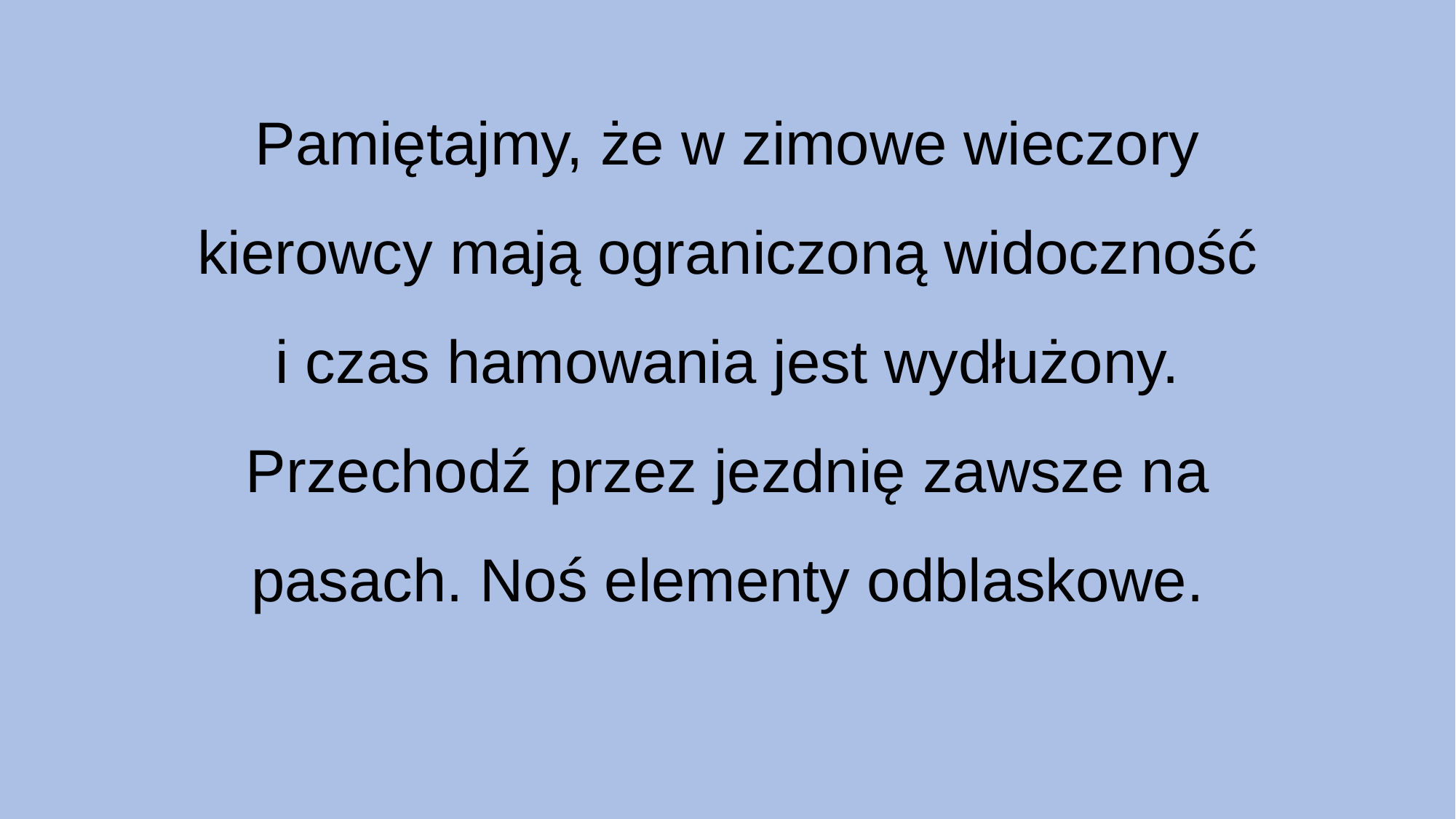

# Pamiętajmy, że w zimowe wieczory kierowcy mają ograniczoną widoczność i czas hamowania jest wydłużony. Przechodź przez jezdnię zawsze na pasach. Noś elementy odblaskowe.